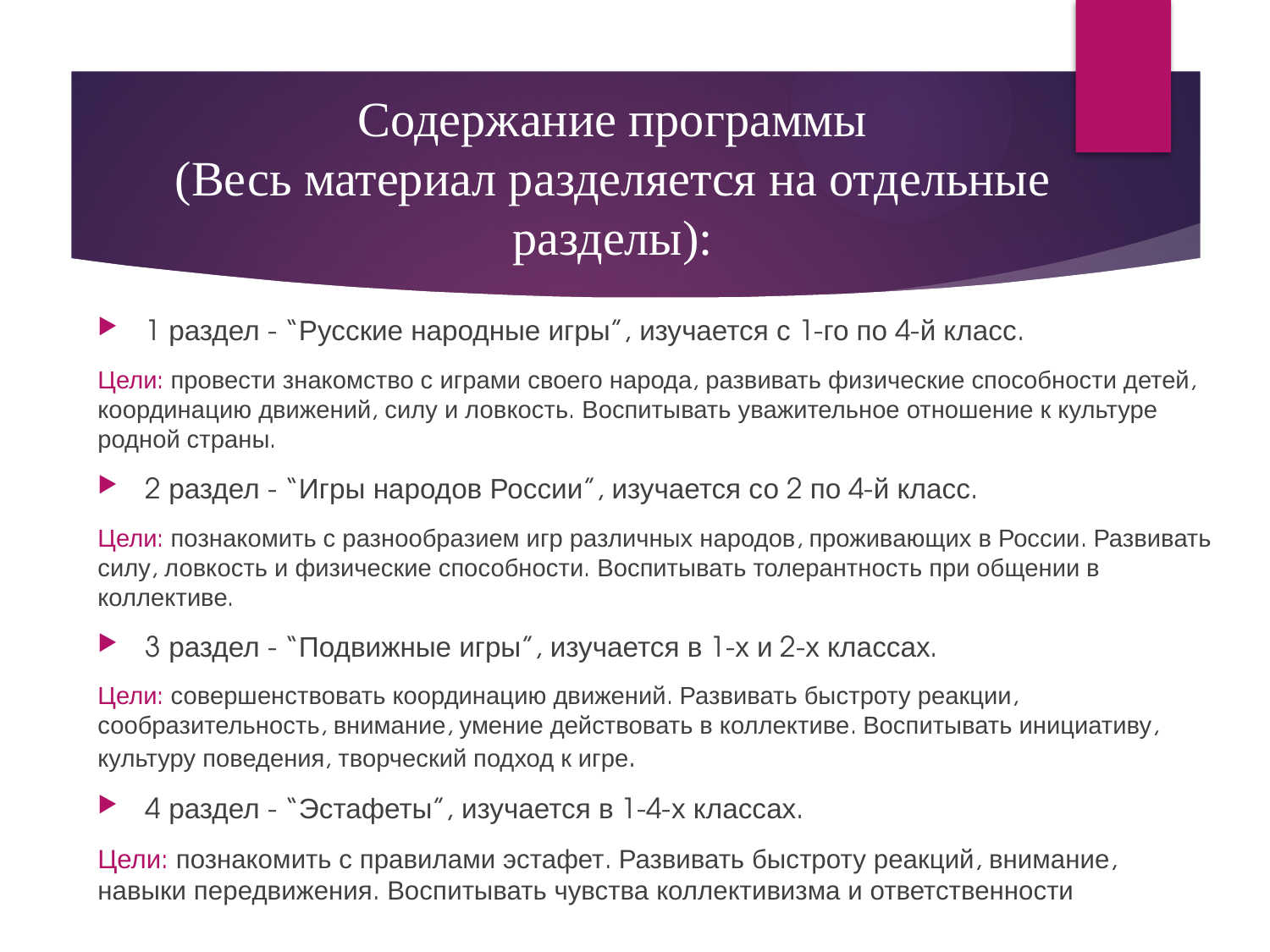

# Содержание программы (Весь материал разделяется на отдельные разделы):
1 раздел - “Русские народные игры”, изучается с 1-го по 4-й класс.
Цели: провести знакомство с играми своего народа, развивать физические способности детей, координацию движений, силу и ловкость. Воспитывать уважительное отношение к культуре родной страны.
2 раздел - “Игры народов России”, изучается со 2 по 4-й класс.
Цели: познакомить с разнообразием игр различных народов, проживающих в России. Развивать силу, ловкость и физические способности. Воспитывать толерантность при общении в коллективе.
3 раздел - “Подвижные игры”, изучается в 1-х и 2-х классах.
Цели: совершенствовать координацию движений. Развивать быстроту реакции, сообразительность, внимание, умение действовать в коллективе. Воспитывать инициативу, культуру поведения, творческий подход к игре.
4 раздел - “Эстафеты”, изучается в 1-4-х классах.
Цели: познакомить с правилами эстафет. Развивать быстроту реакций, внимание, навыки передвижения. Воспитывать чувства коллективизма и ответственности